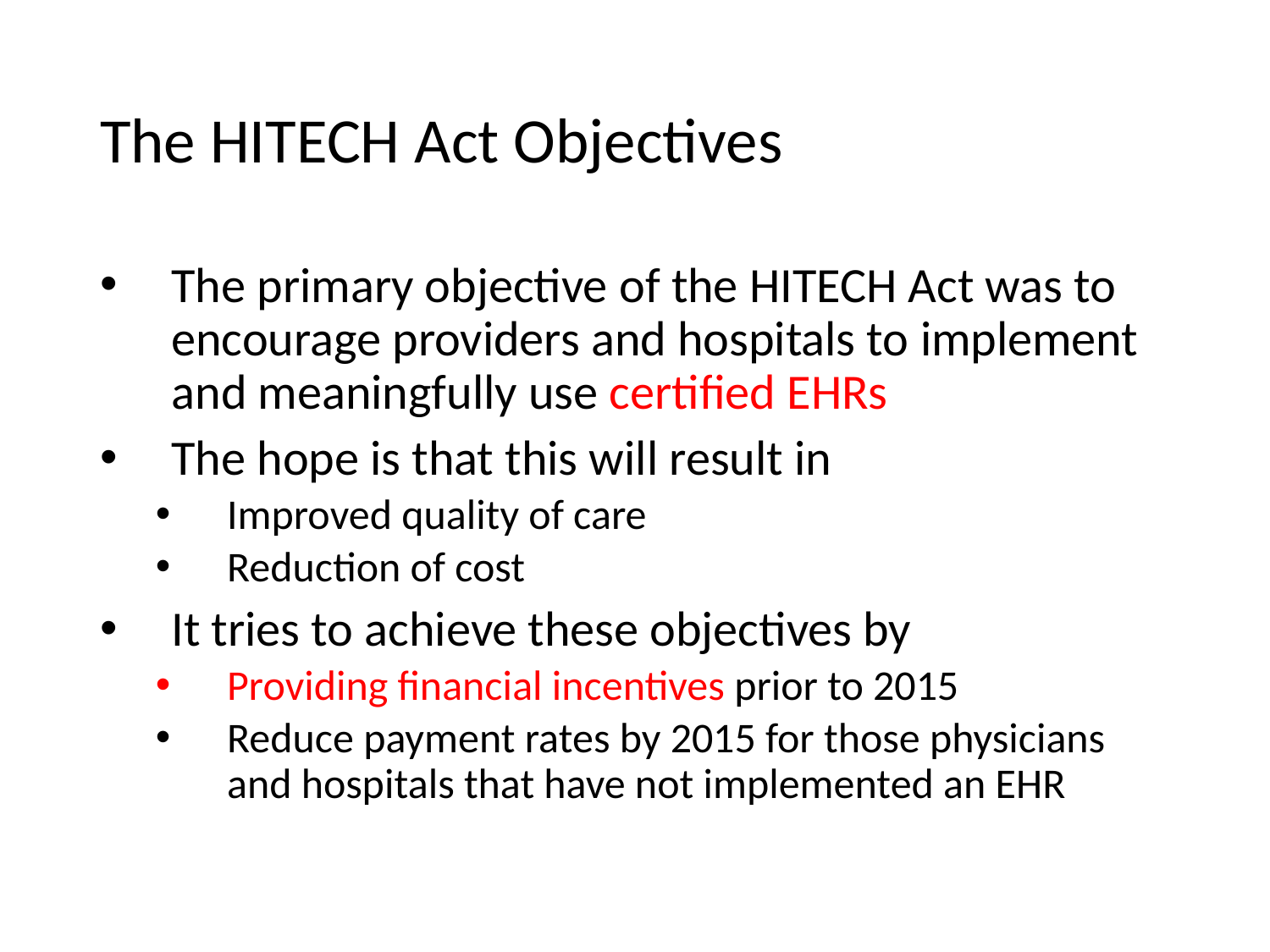

# The HITECH Act Objectives
The primary objective of the HITECH Act was to encourage providers and hospitals to implement and meaningfully use certified EHRs
The hope is that this will result in
Improved quality of care
Reduction of cost
It tries to achieve these objectives by
Providing financial incentives prior to 2015
Reduce payment rates by 2015 for those physicians and hospitals that have not implemented an EHR